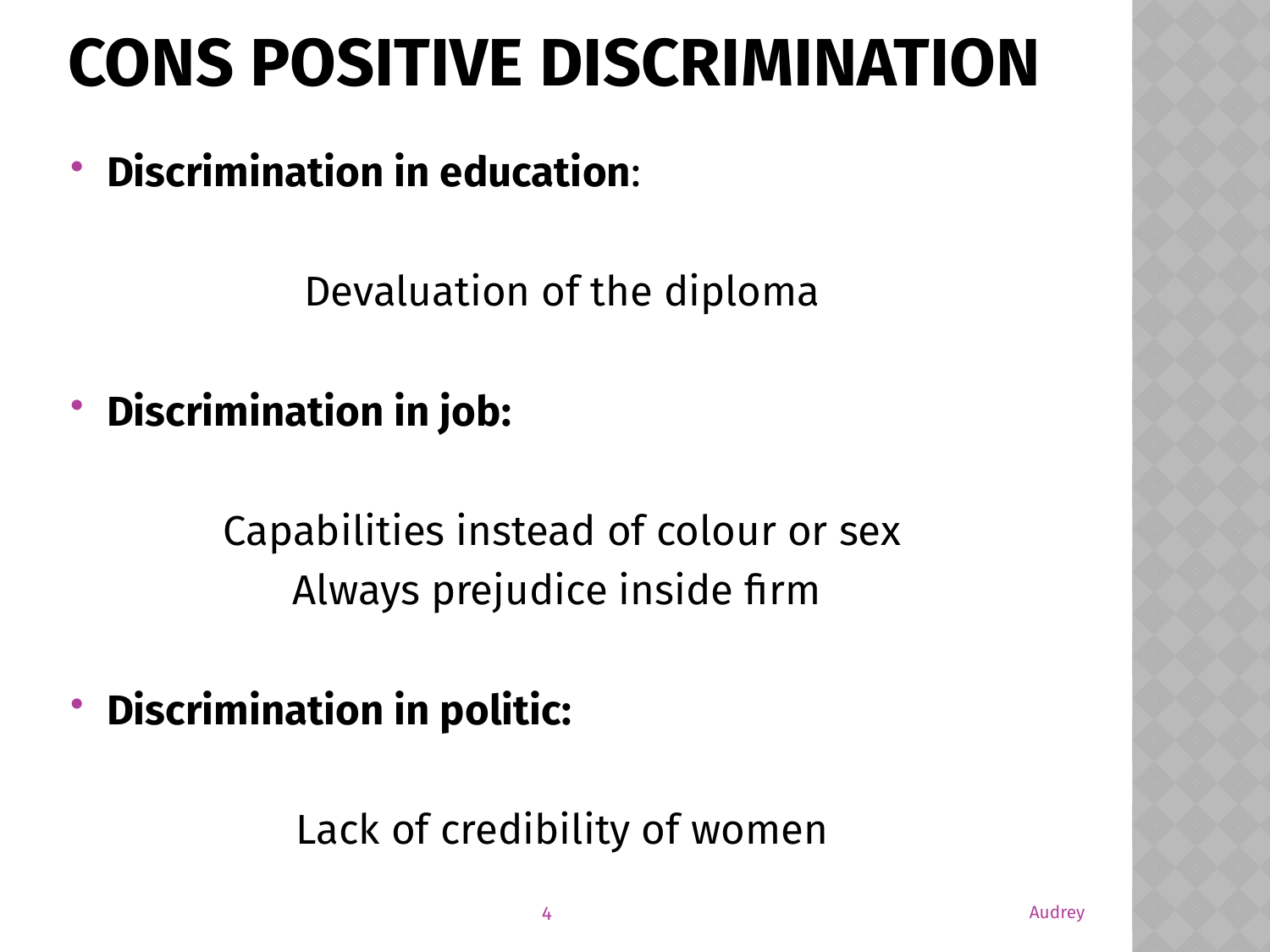

# Cons positive discrimination
Discrimination in education:

Devaluation of the diploma

Discrimination in job:

Capabilities instead of colour or sex
Always prejudice inside firm

Discrimination in politic:

Lack of credibility of women

4
Audrey